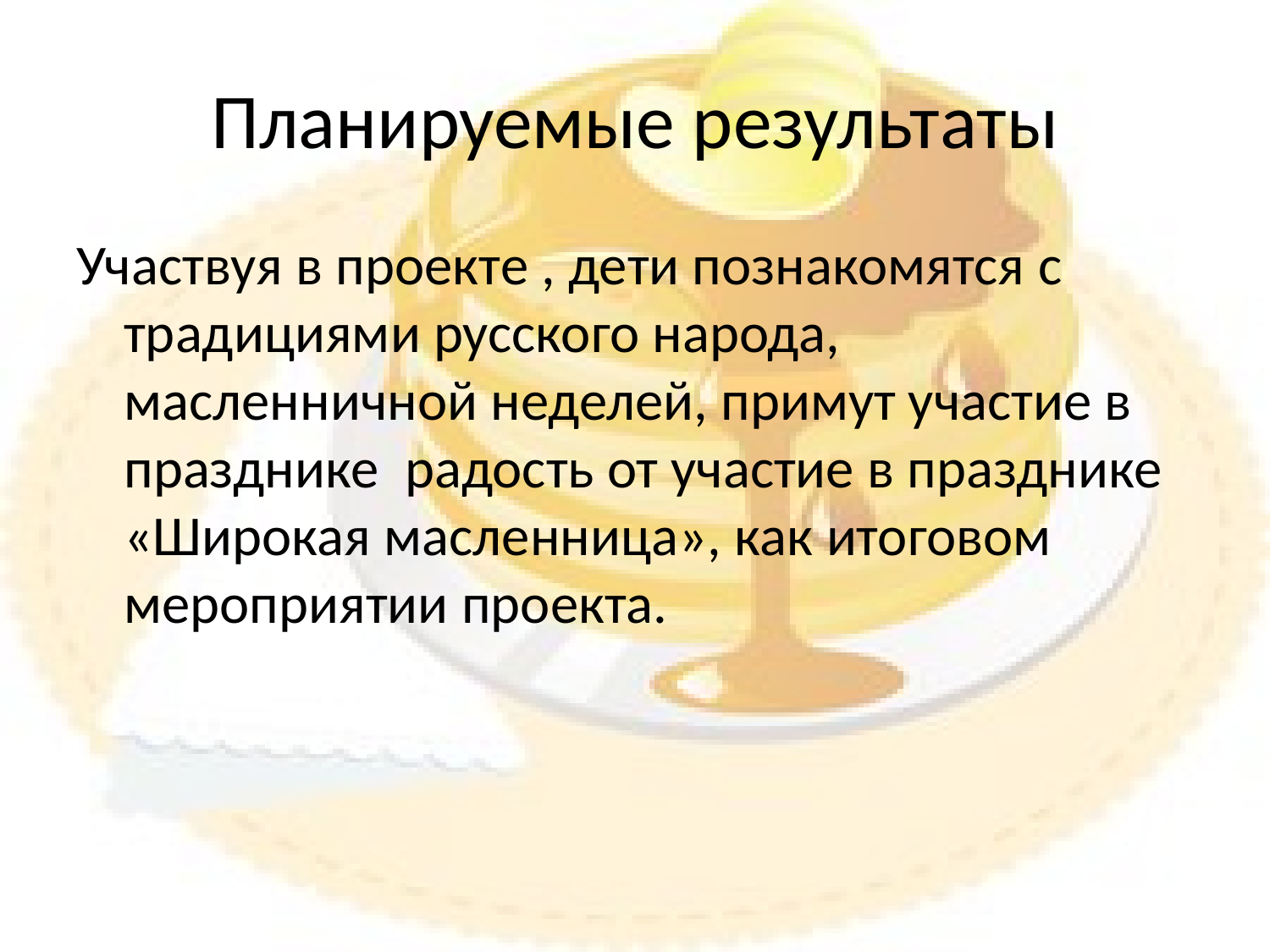

# Планируемые результаты
Участвуя в проекте , дети познакомятся с традициями русского народа, масленничной неделей, примут участие в празднике  радость от участие в празднике «Широкая масленница», как итоговом мероприятии проекта.